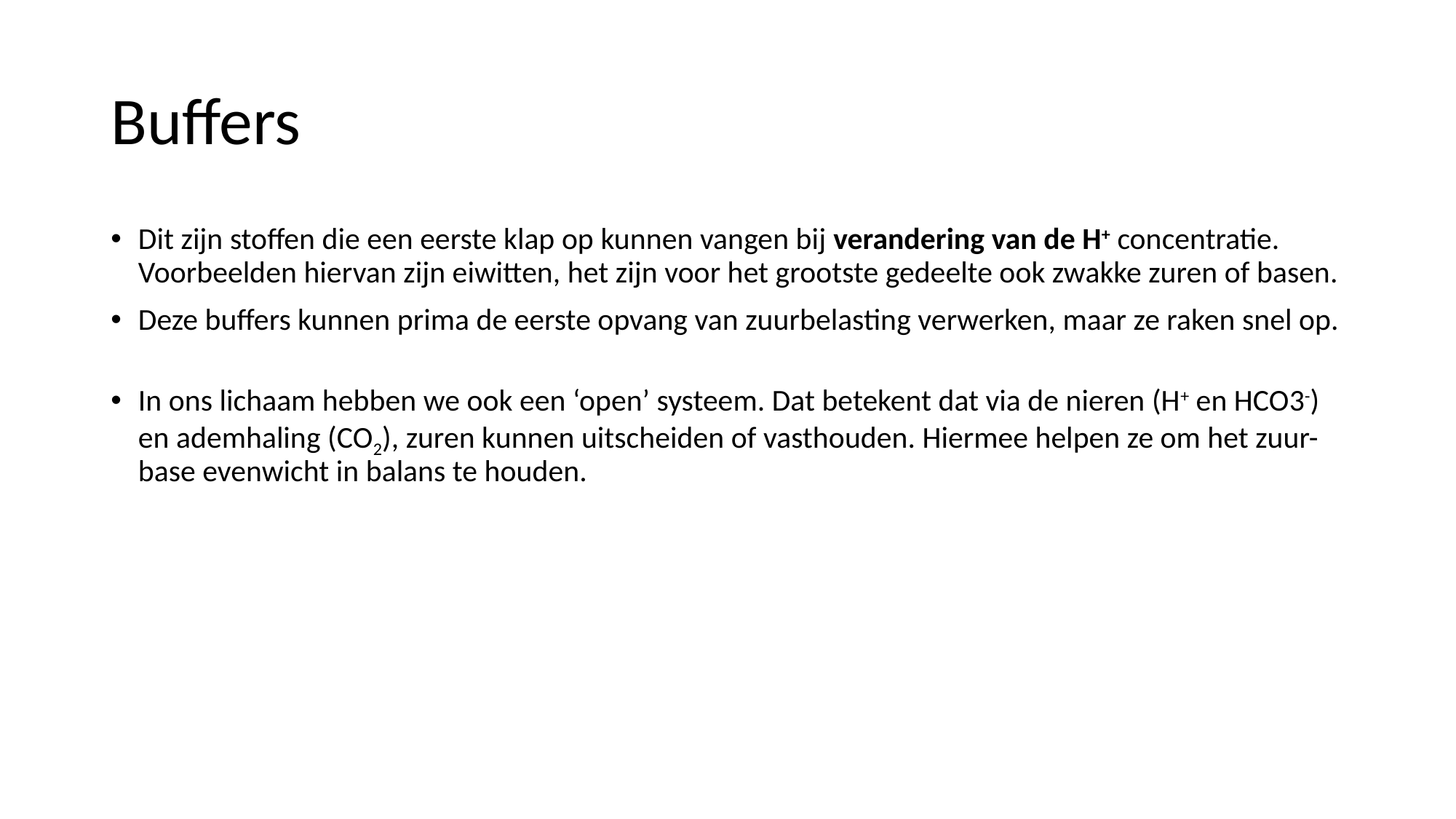

# Buffers
Dit zijn stoffen die een eerste klap op kunnen vangen bij verandering van de H+ concentratie.
Voorbeelden hiervan zijn eiwitten, het zijn voor het grootste gedeelte ook zwakke zuren of basen.
Deze buffers kunnen prima de eerste opvang van zuurbelasting verwerken, maar ze raken snel op.
In ons lichaam hebben we ook een ‘open’ systeem. Dat betekent dat via de nieren (H+ en HCO3-) en ademhaling (CO2), zuren kunnen uitscheiden of vasthouden. Hiermee helpen ze om het zuur-base evenwicht in balans te houden.